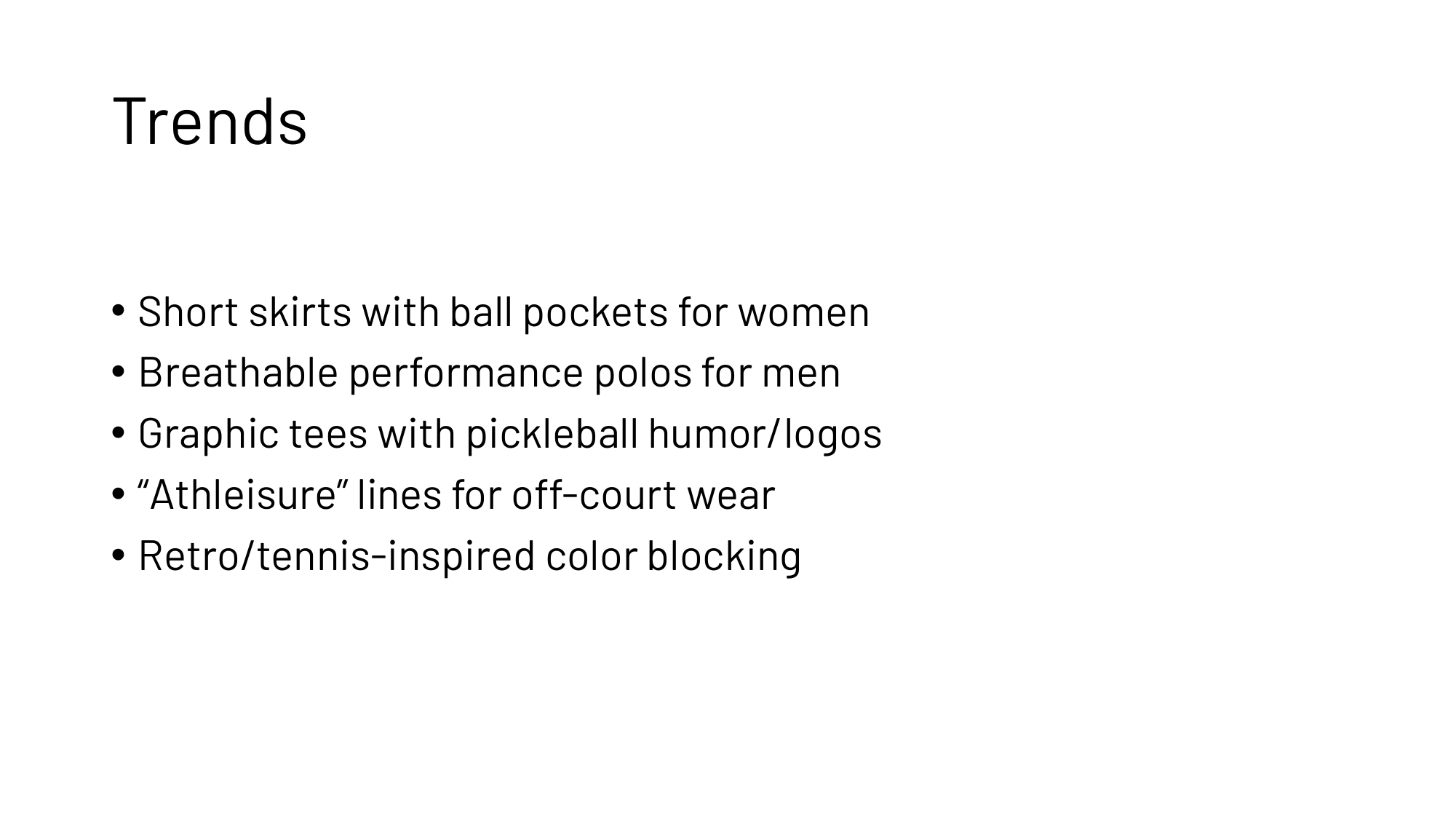

# Trends

Short skirts with ball pockets for women
Breathable performance polos for men
Graphic tees with pickleball humor/logos
“Athleisure” lines for off-court wear
Retro/tennis-inspired color blocking